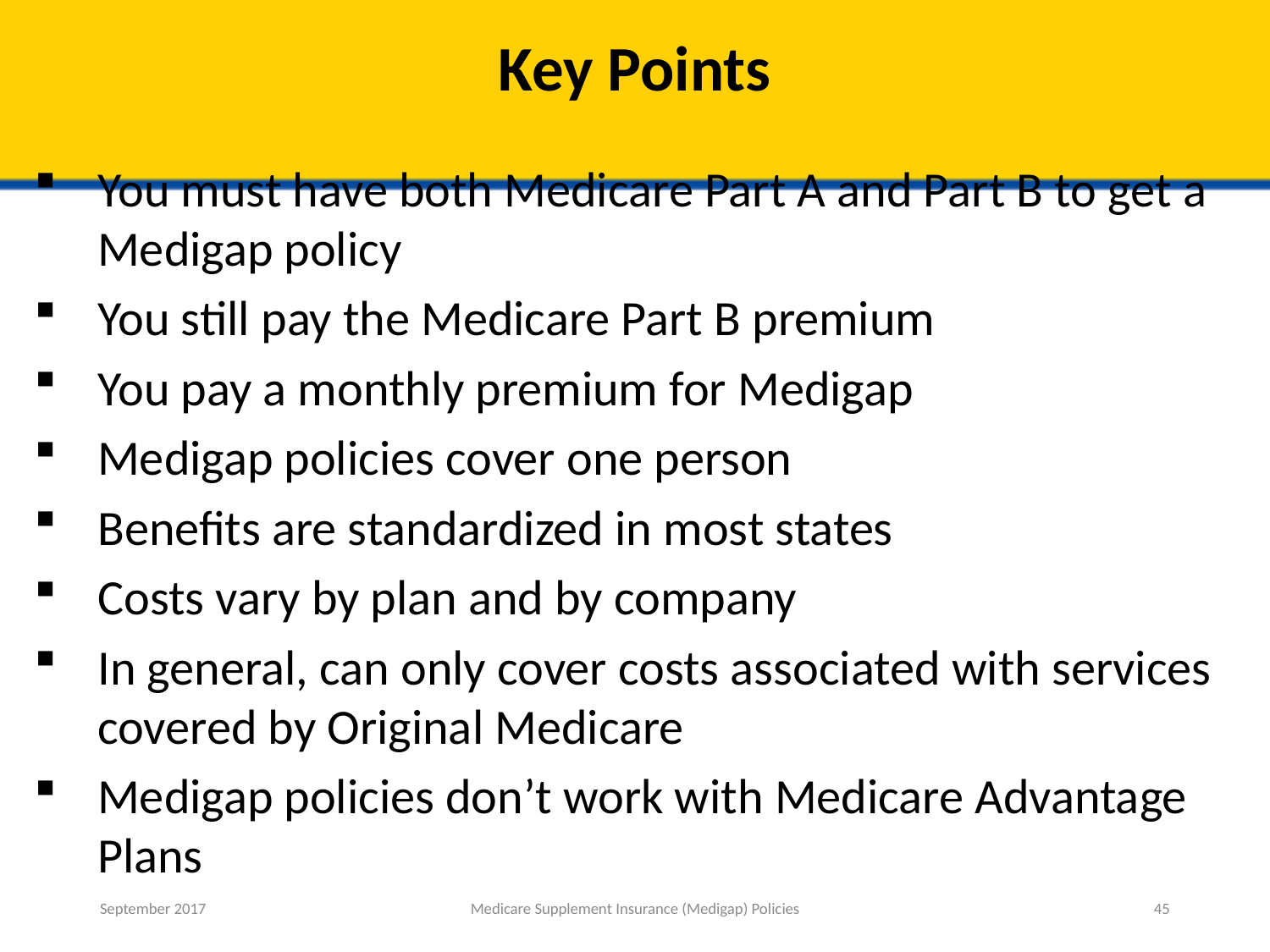

# Key Points
You must have both Medicare Part A and Part B to get a Medigap policy
You still pay the Medicare Part B premium
You pay a monthly premium for Medigap
Medigap policies cover one person
Benefits are standardized in most states
Costs vary by plan and by company
In general, can only cover costs associated with services covered by Original Medicare
Medigap policies don’t work with Medicare Advantage Plans
September 2017
Medicare Supplement Insurance (Medigap) Policies
45